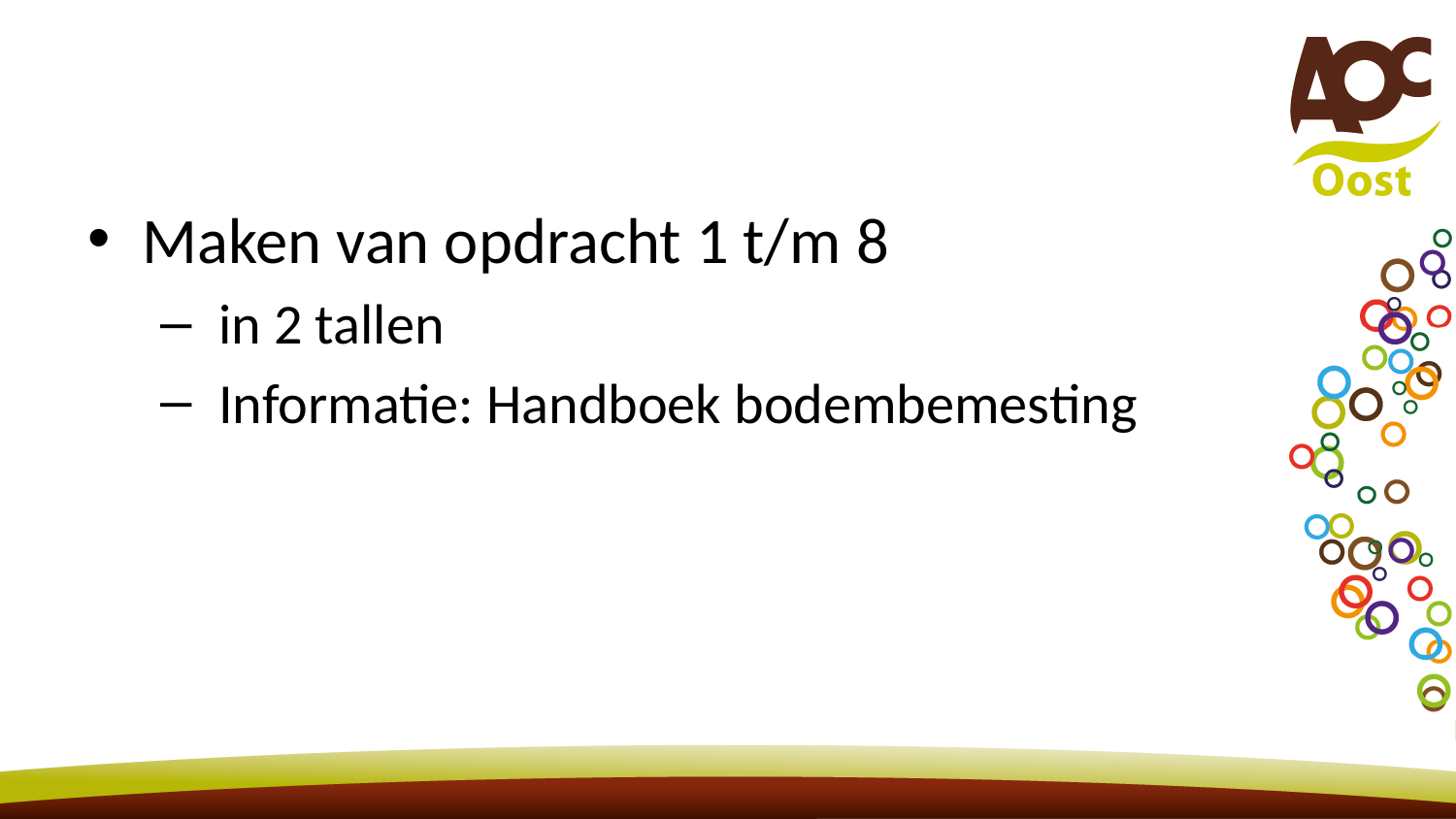

#
Maken van opdracht 1 t/m 8
 in 2 tallen
 Informatie: Handboek bodembemesting